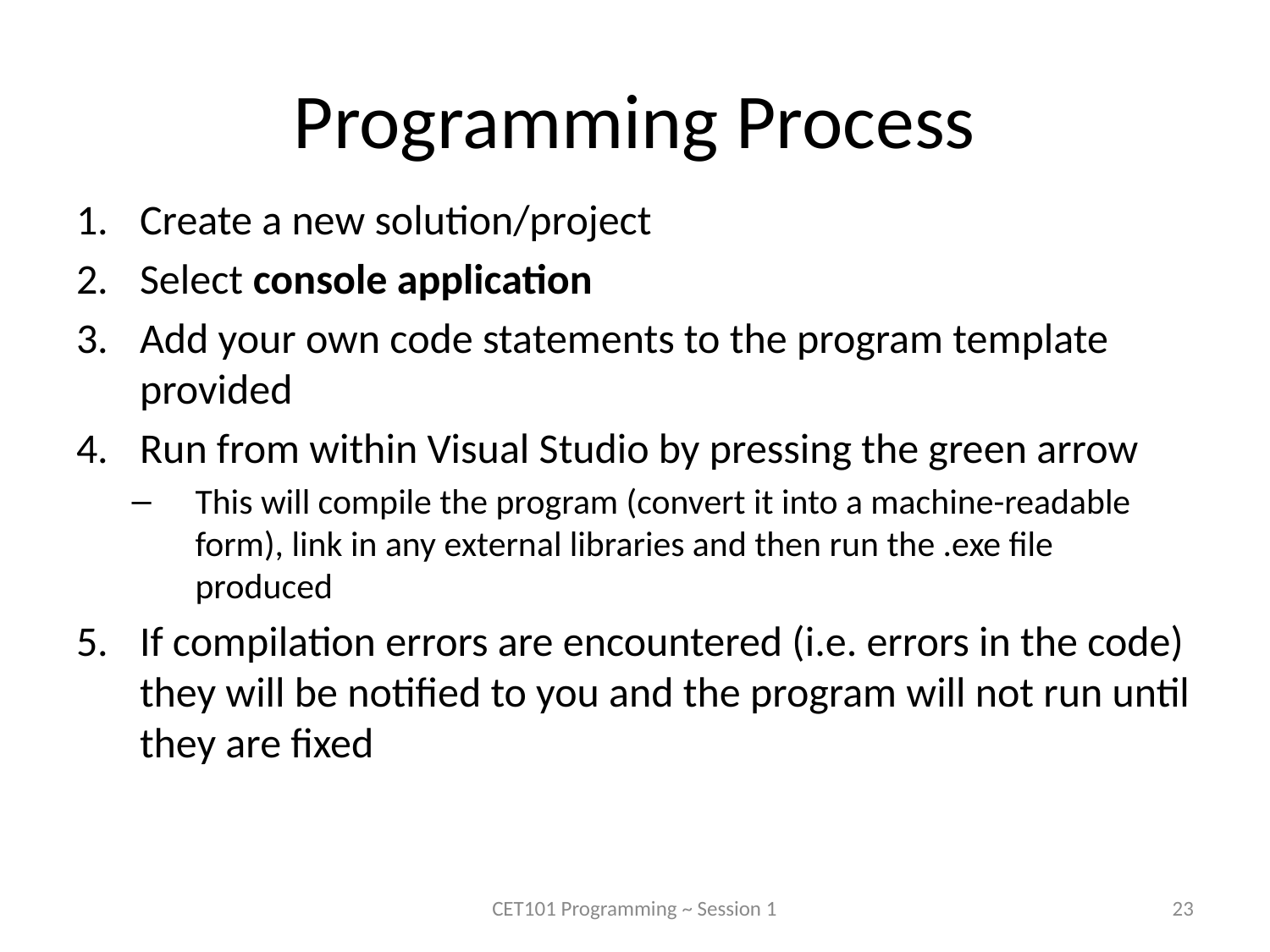

# Programming Process
Create a new solution/project
Select console application
Add your own code statements to the program template provided
Run from within Visual Studio by pressing the green arrow
This will compile the program (convert it into a machine-readable form), link in any external libraries and then run the .exe file produced
If compilation errors are encountered (i.e. errors in the code) they will be notified to you and the program will not run until they are fixed
CET101 Programming ~ Session 1
23